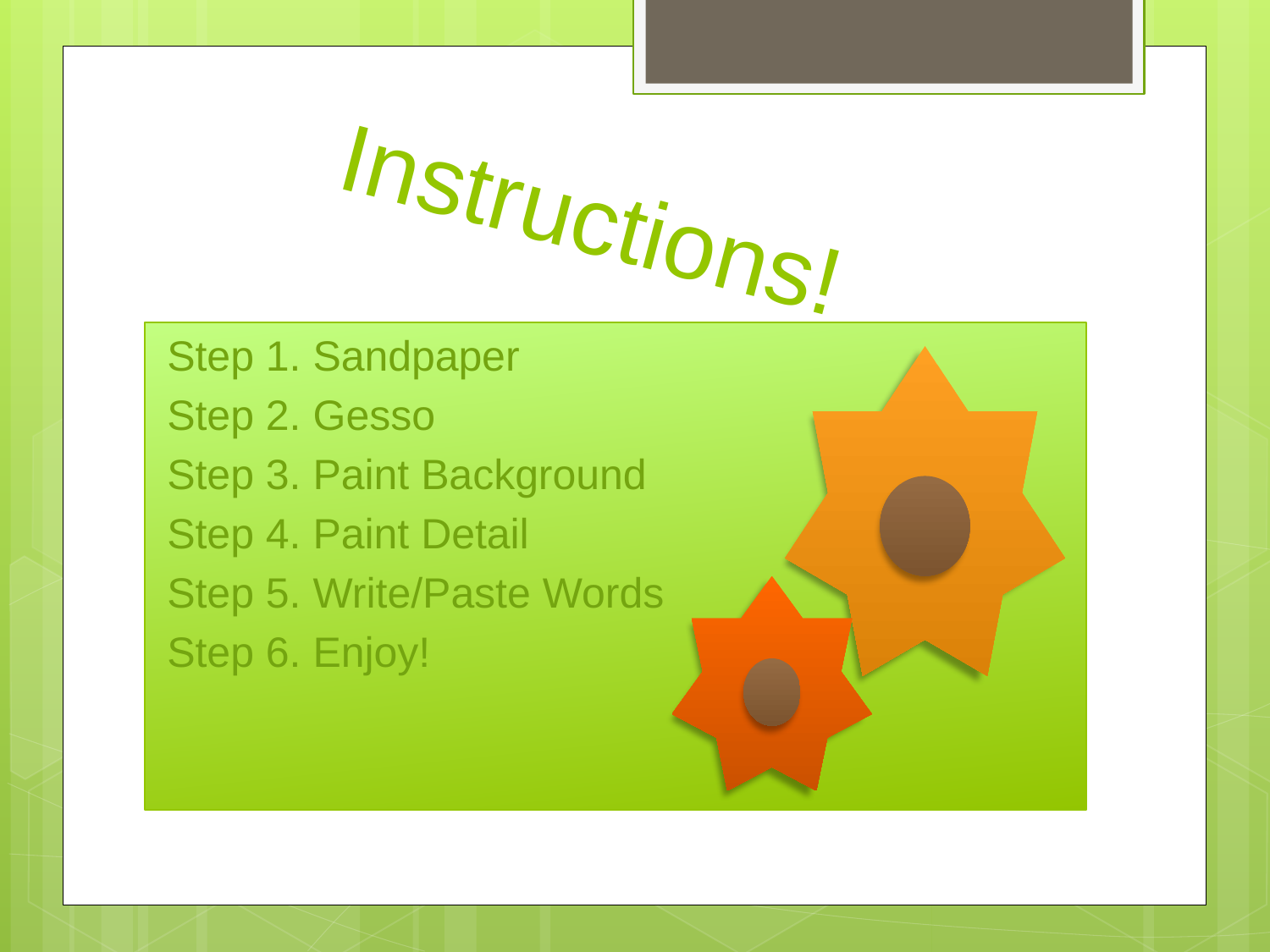

# Instructions!
Step 1. Sandpaper
Step 2. Gesso
Step 3. Paint Background
Step 4. Paint Detail
Step 5. Write/Paste Words
Step 6. Enjoy!